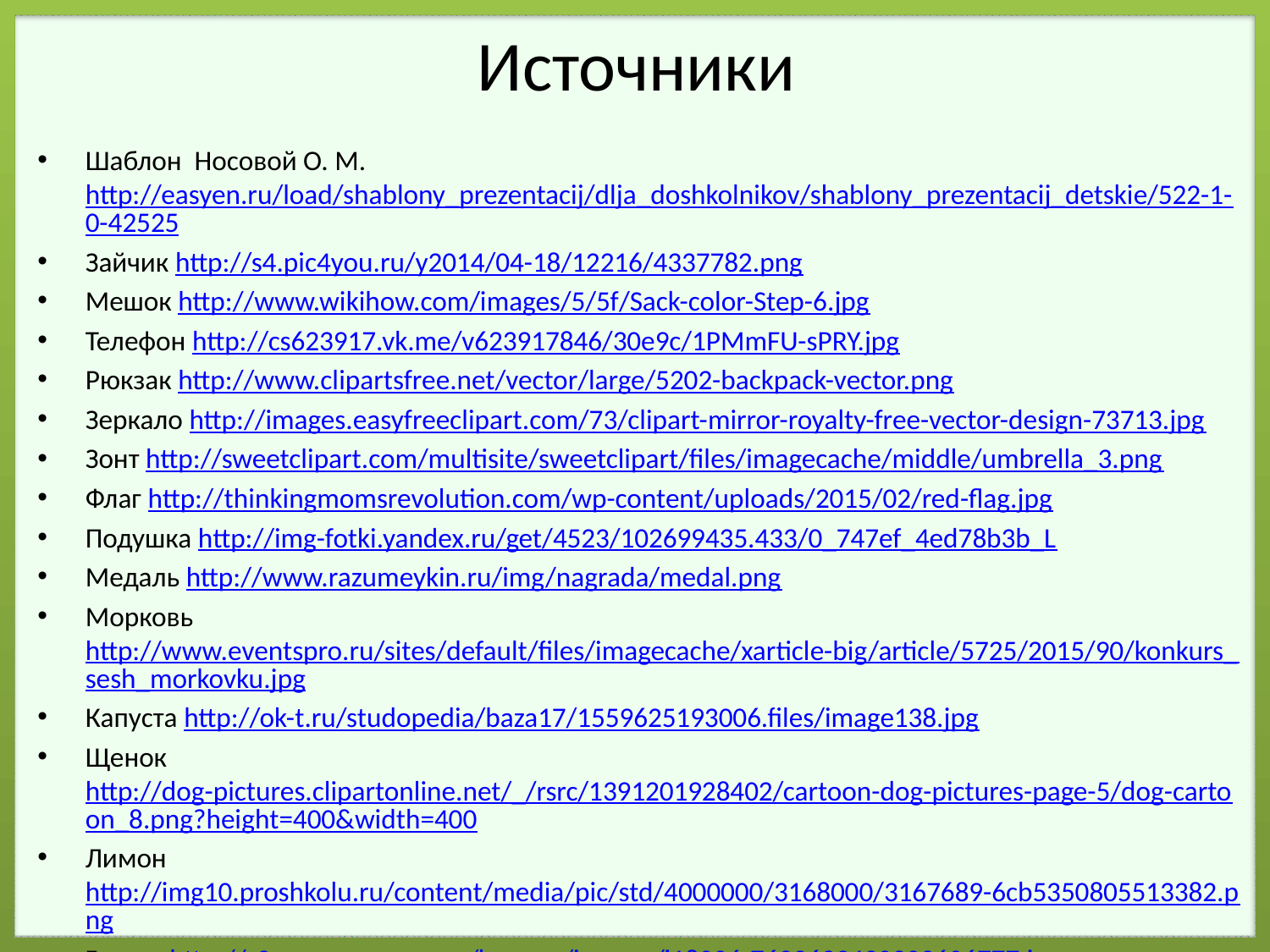

# Источники
Шаблон  Носовой О. М. http://easyen.ru/load/shablony_prezentacij/dlja_doshkolnikov/shablony_prezentacij_detskie/522-1-0-42525
Зайчик http://s4.pic4you.ru/y2014/04-18/12216/4337782.png
Мешок http://www.wikihow.com/images/5/5f/Sack-color-Step-6.jpg
Телефон http://cs623917.vk.me/v623917846/30e9c/1PMmFU-sPRY.jpg
Рюкзак http://www.clipartsfree.net/vector/large/5202-backpack-vector.png
Зеркало http://images.easyfreeclipart.com/73/clipart-mirror-royalty-free-vector-design-73713.jpg
Зонт http://sweetclipart.com/multisite/sweetclipart/files/imagecache/middle/umbrella_3.png
Флаг http://thinkingmomsrevolution.com/wp-content/uploads/2015/02/red-flag.jpg
Подушка http://img-fotki.yandex.ru/get/4523/102699435.433/0_747ef_4ed78b3b_L
Медаль http://www.razumeykin.ru/img/nagrada/medal.png
Морковь http://www.eventspro.ru/sites/default/files/imagecache/xarticle-big/article/5725/2015/90/konkurs_sesh_morkovku.jpg
Капуста http://ok-t.ru/studopedia/baza17/1559625193006.files/image138.jpg
Щенок http://dog-pictures.clipartonline.net/_/rsrc/1391201928402/cartoon-dog-pictures-page-5/dog-cartoon_8.png?height=400&width=400
Лимон http://img10.proshkolu.ru/content/media/pic/std/4000000/3168000/3167689-6cb5350805513382.png
Гитара http://s3.amazonaws.com/kmpz-p/images/i18006-7623633490202606777.jpg
Звуки из игры «Баба Яга учится читать»